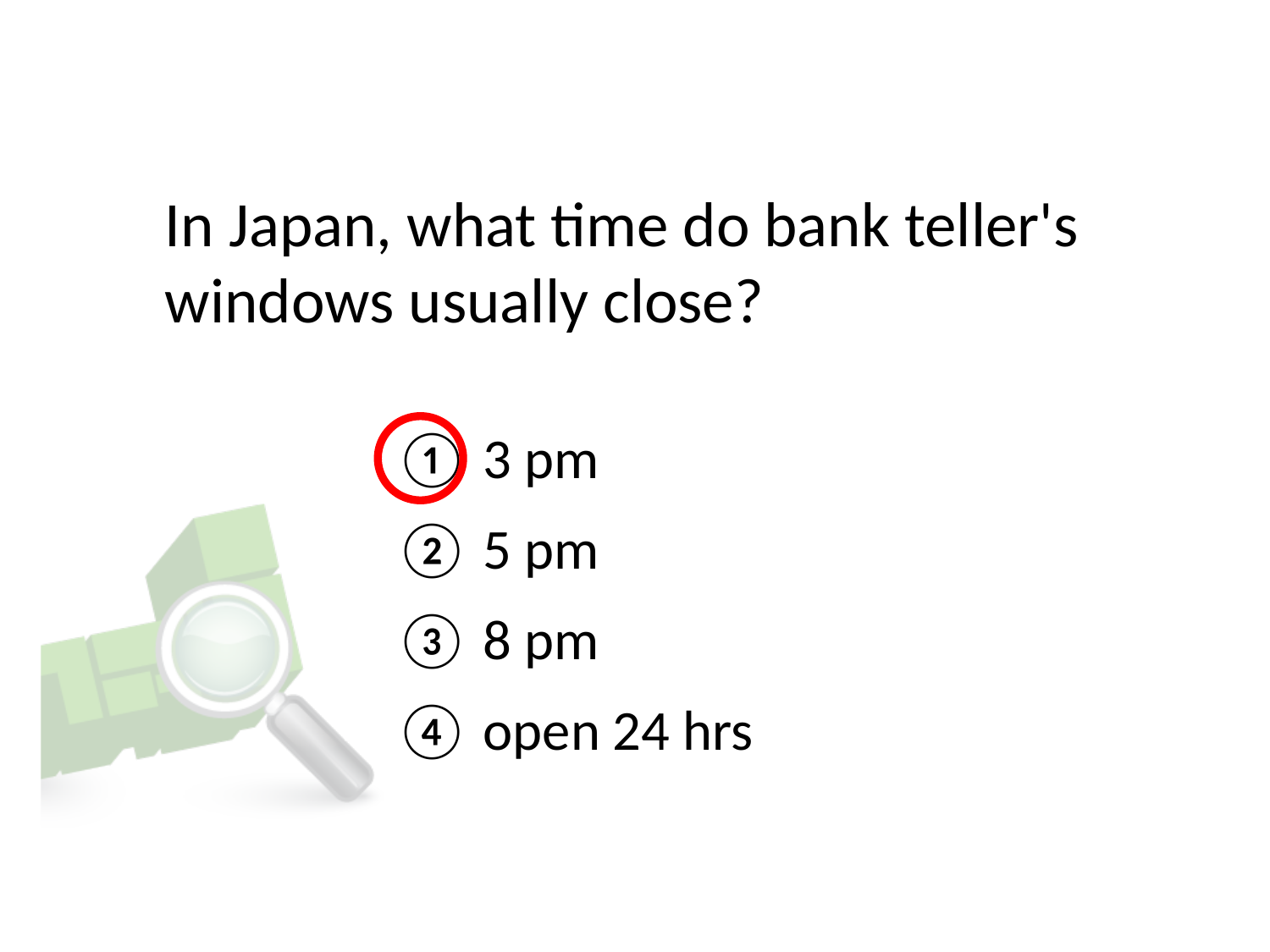

# In Japan, what time do bank teller's windows usually close?
① 3 pm
② 5 pm
③ 8 pm
④ open 24 hrs